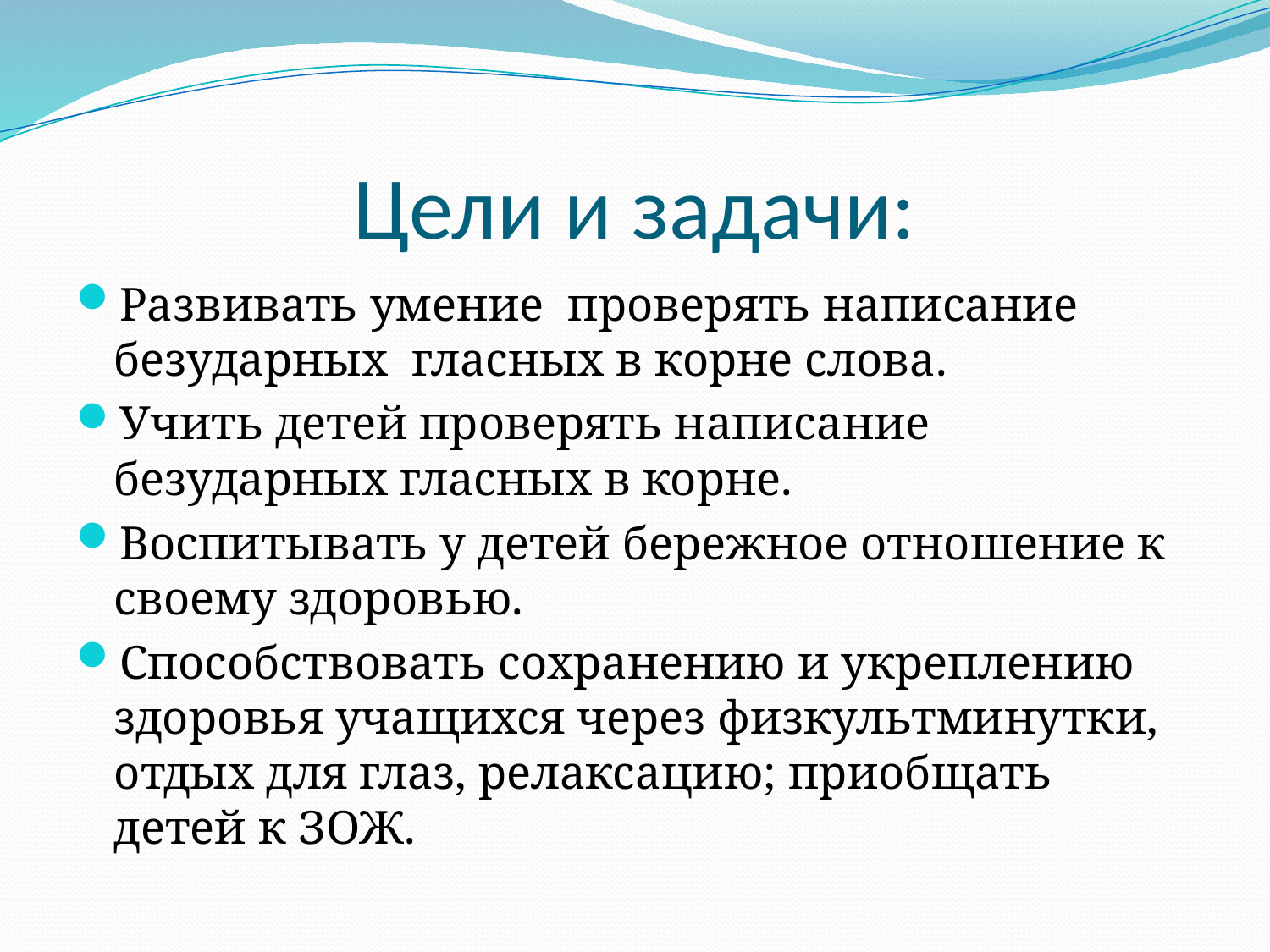

# Цели и задачи:
Развивать умение  проверять написание безударных  гласных в корне слова.
Учить детей проверять написание безударных гласных в корне.
Воспитывать у детей бережное отношение к своему здоровью.
Способствовать сохранению и укреплению здоровья учащихся через физкультминутки, отдых для глаз, релаксацию; приобщать детей к ЗОЖ.